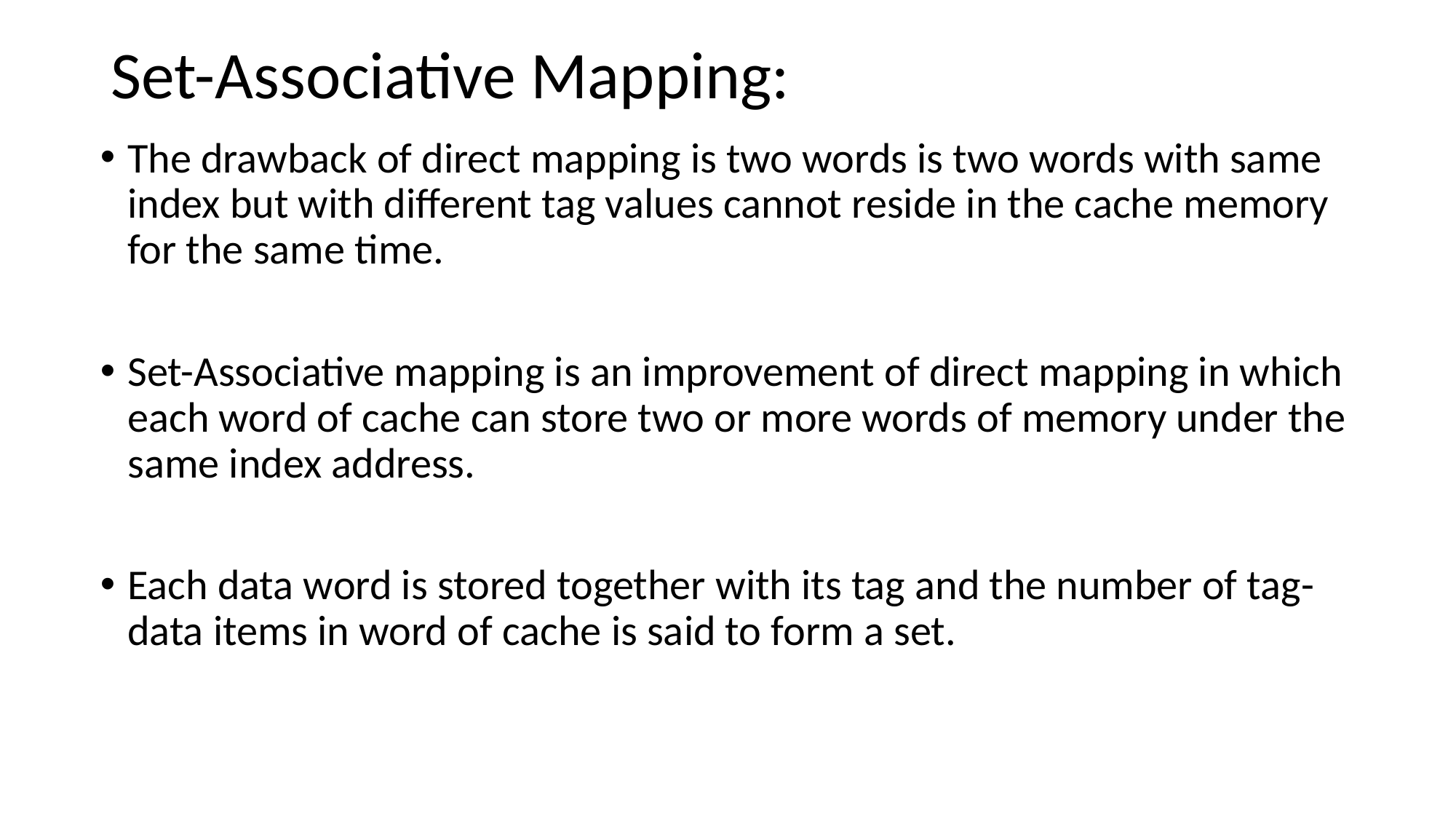

# Set-Associative Mapping:
The drawback of direct mapping is two words is two words with same index but with different tag values cannot reside in the cache memory for the same time.

Set-Associative mapping is an improvement of direct mapping in which each word of cache can store two or more words of memory under the same index address.

Each data word is stored together with its tag and the number of tag-data items in word of cache is said to form a set.